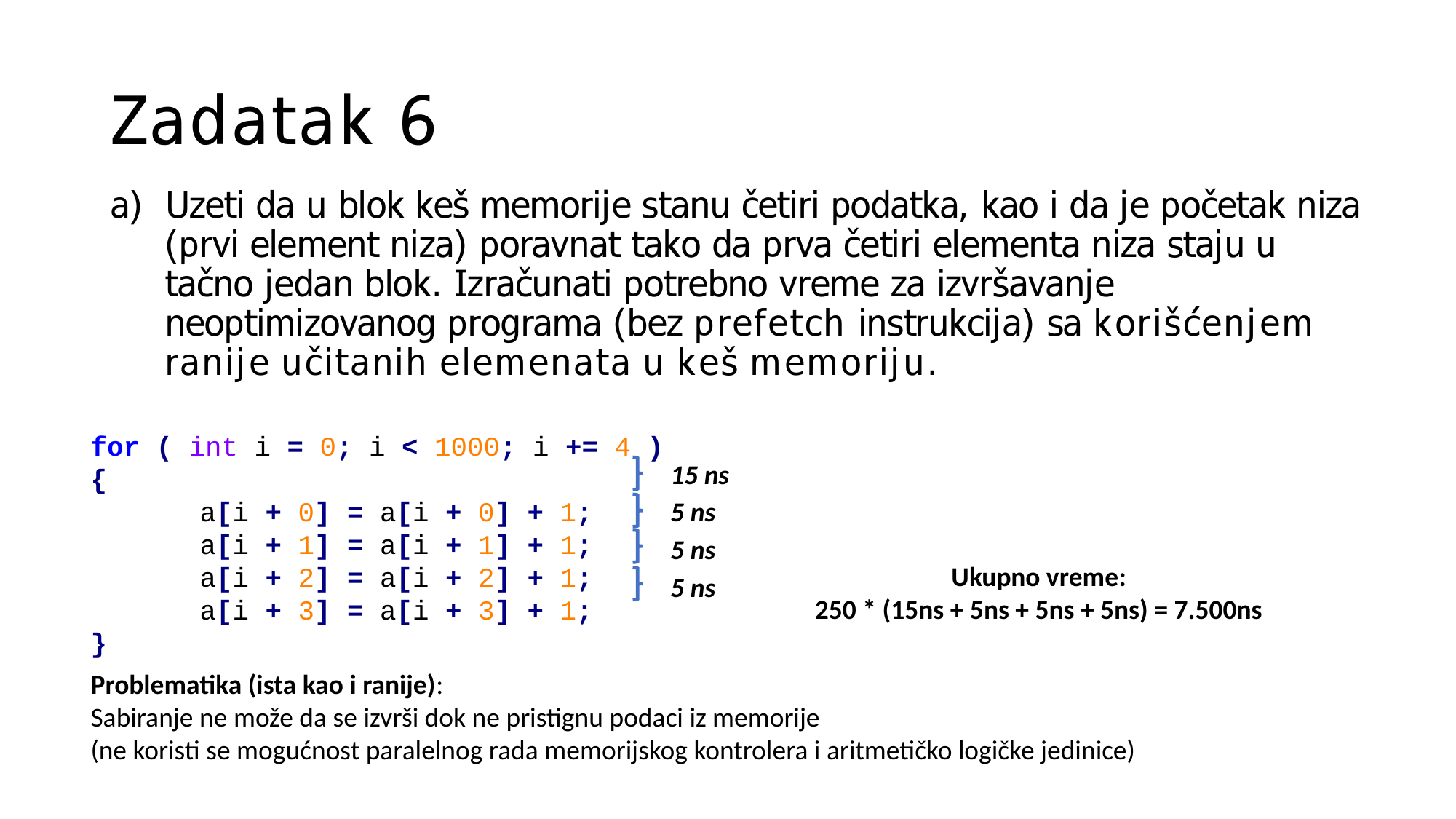

# Zadatak 6
Uzeti da u blok keš memorije stanu četiri podatka, kao i da je početak niza (prvi element niza) poravnat tako da prva četiri elementa niza staju u tačno jedan blok. Izračunati potrebno vreme za izvršavanje neoptimizovanog programa (bez prefetch instrukcija) sa korišćenjem ranije učitanih elemenata u keš memoriju.
for ( int i = 0; i < 1000; i += 4 ){
	a[i + 0] = a[i + 0] + 1;
	a[i + 1] = a[i + 1] + 1;
	a[i + 2] = a[i + 2] + 1;
	a[i + 3] = a[i + 3] + 1;
}
15 ns

5 ns

5 ns

5 ns

Ukupno vreme:
250 * (15ns + 5ns + 5ns + 5ns) = 7.500ns
Problematika (ista kao i ranije):
Sabiranje ne može da se izvrši dok ne pristignu podaci iz memorije
(ne koristi se mogućnost paralelnog rada memorijskog kontrolera i aritmetičko logičke jedinice)